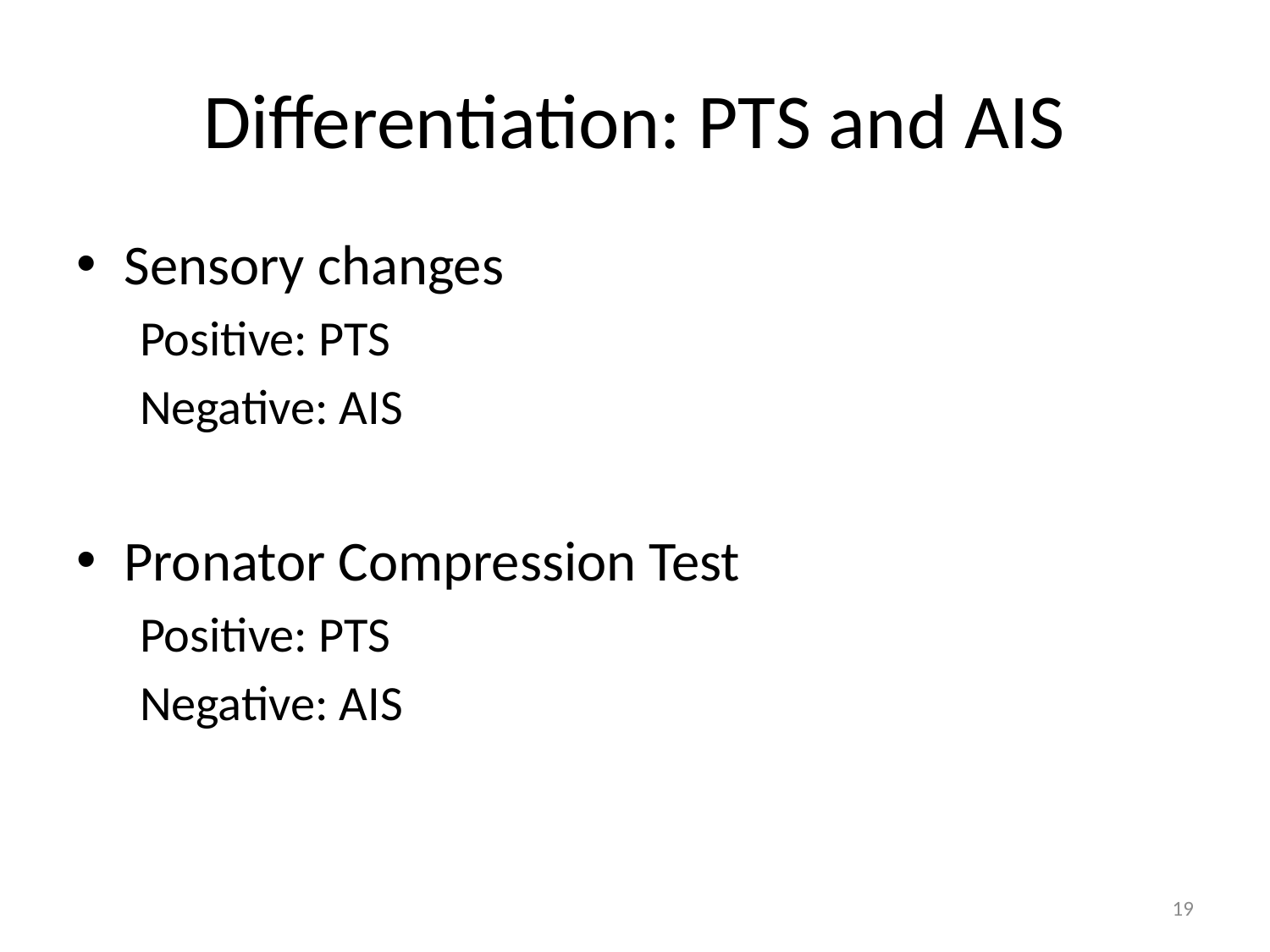

# Differentiation: PTS and AIS
Sensory changes
Positive: PTS
Negative: AIS

Pronator Compression Test
Positive: PTS
Negative: AIS
19